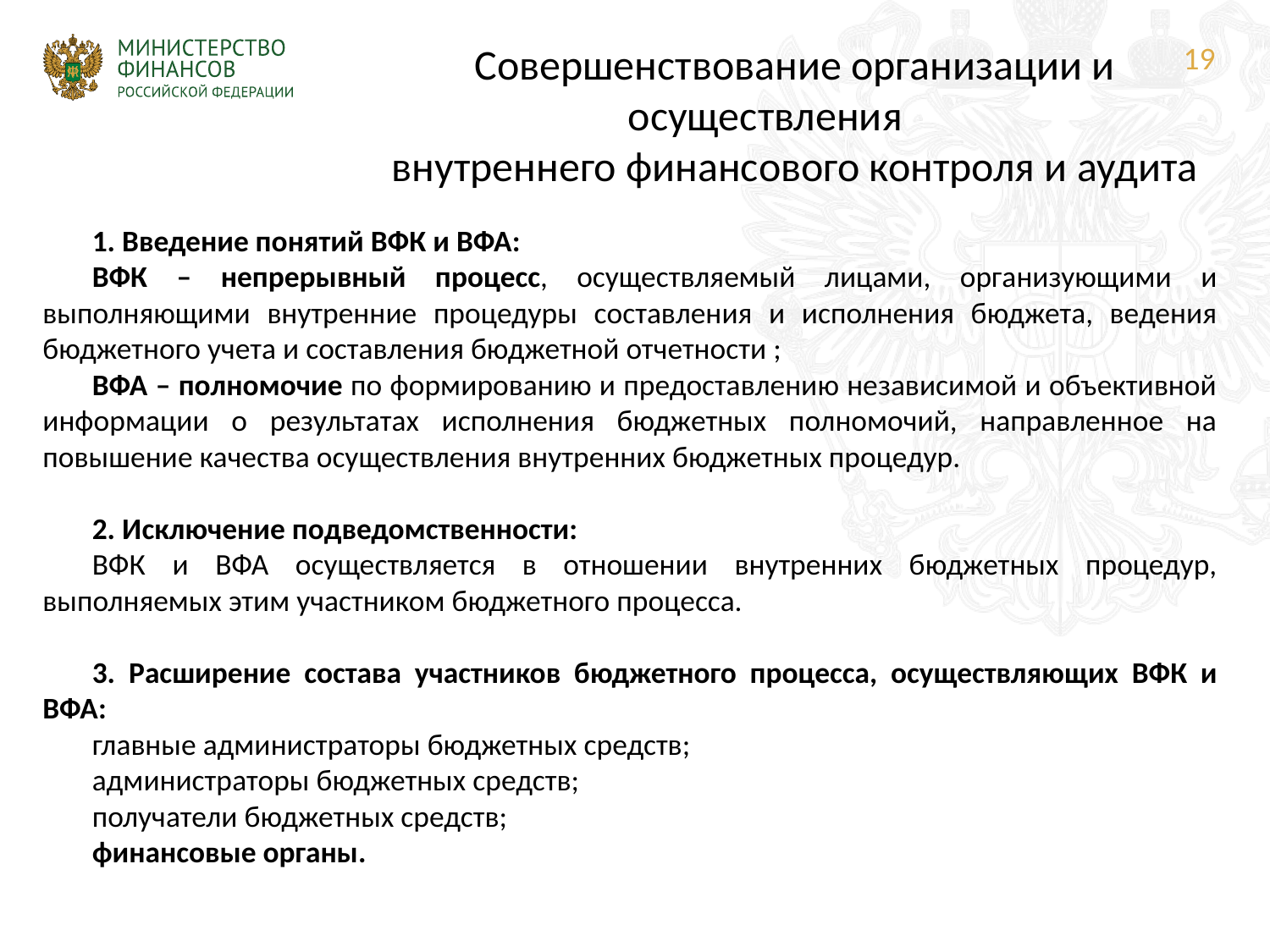

Совершенствование организации и осуществления
внутреннего финансового контроля и аудита
19
1. Введение понятий ВФК и ВФА:
ВФК – непрерывный процесс, осуществляемый лицами, организующими и выполняющими внутренние процедуры составления и исполнения бюджета, ведения бюджетного учета и составления бюджетной отчетности ;
ВФА – полномочие по формированию и предоставлению независимой и объективной информации о результатах исполнения бюджетных полномочий, направленное на повышение качества осуществления внутренних бюджетных процедур.

2. Исключение подведомственности:
ВФК и ВФА осуществляется в отношении внутренних бюджетных процедур, выполняемых этим участником бюджетного процесса.

3. Расширение состава участников бюджетного процесса, осуществляющих ВФК и ВФА:
главные администраторы бюджетных средств;
администраторы бюджетных средств;
получатели бюджетных средств;
финансовые органы.